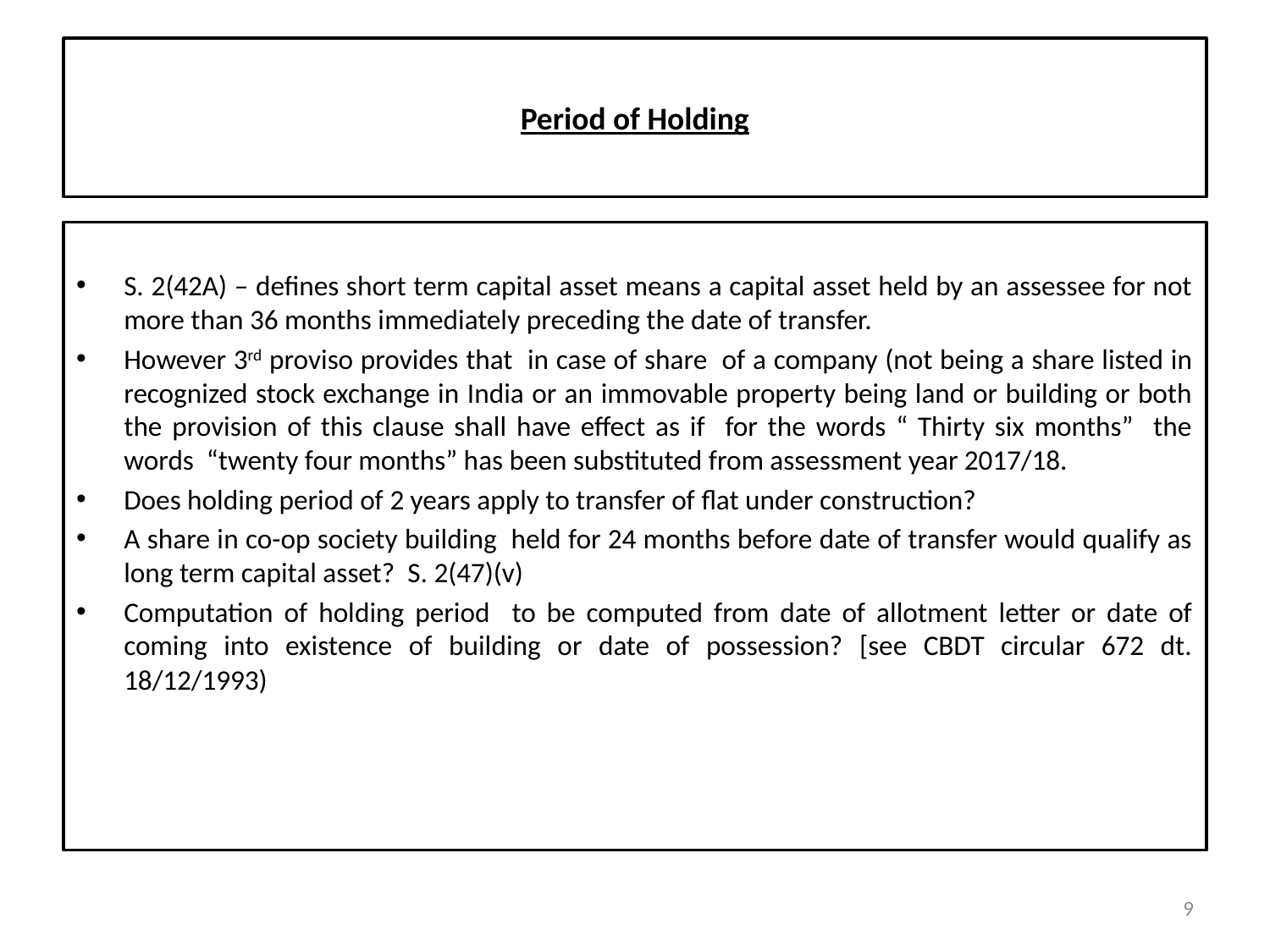

# Period of Holding

S. 2(42A) – defines short term capital asset means a capital asset held by an assessee for not more than 36 months immediately preceding the date of transfer.
However 3rd proviso provides that  in case of share  of a company (not being a share listed in recognized stock exchange in India or an immovable property being land or building or both the provision of this clause shall have effect as if  for the words “ Thirty six months”  the words  “twenty four months” has been substituted from assessment year 2017/18.
Does holding period of 2 years apply to transfer of flat under construction?
A share in co-op society building  held for 24 months before date of transfer would qualify as long term capital asset?  S. 2(47)(v)
Computation of holding period  to be computed from date of allotment letter or date of coming into existence of building or date of possession? [see CBDT circular 672 dt. 18/12/1993)

9